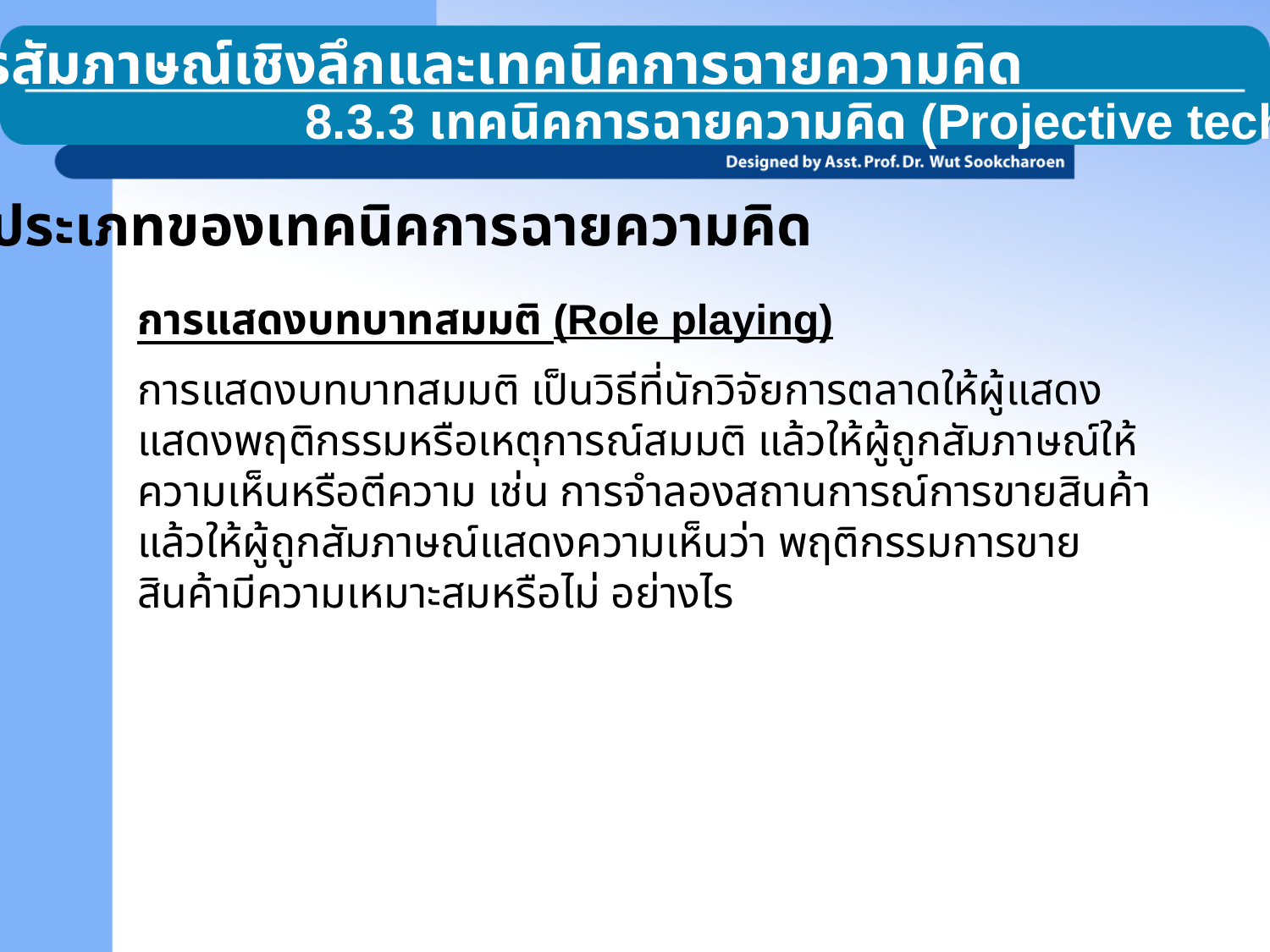

8.3 การสัมภาษณ์เชิงลึกและเทคนิคการฉายความคิด
8.3.3 เทคนิคการฉายความคิด (Projective technique)
ประเภทของเทคนิคการฉายความคิด
การแสดงบทบาทสมมติ (Role playing)
การแสดงบทบาทสมมติ เป็นวิธีที่นักวิจัยการตลาดให้ผู้แสดงแสดงพฤติกรรมหรือเหตุการณ์สมมติ แล้วให้ผู้ถูกสัมภาษณ์ให้ความเห็นหรือตีความ เช่น การจำลองสถานการณ์การขายสินค้า แล้วให้ผู้ถูกสัมภาษณ์แสดงความเห็นว่า พฤติกรรมการขายสินค้ามีความเหมาะสมหรือไม่ อย่างไร